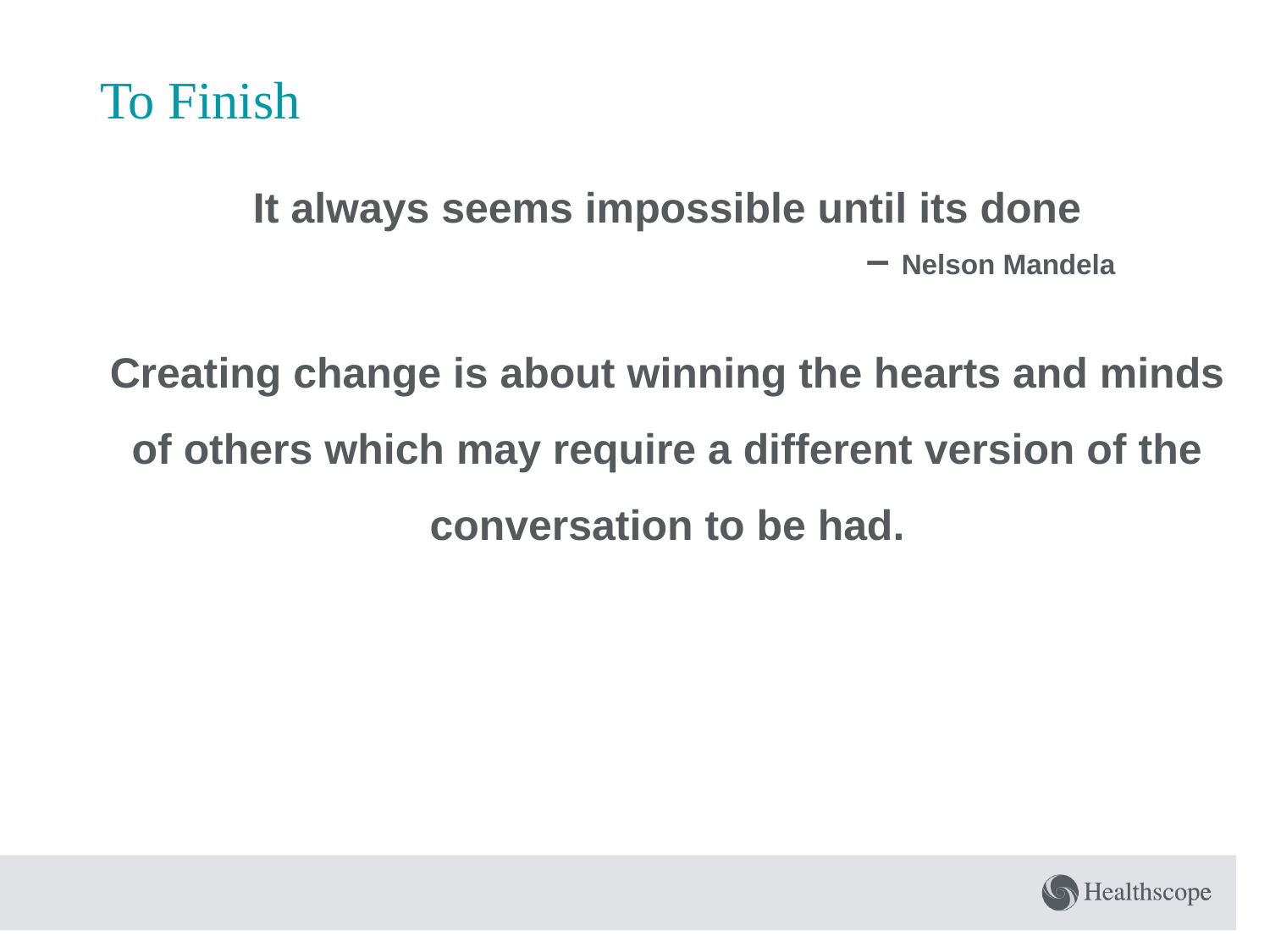

# To Finish
It always seems impossible until its done
					 – Nelson Mandela

Creating change is about winning the hearts and minds of others which may require a different version of the conversation to be had.